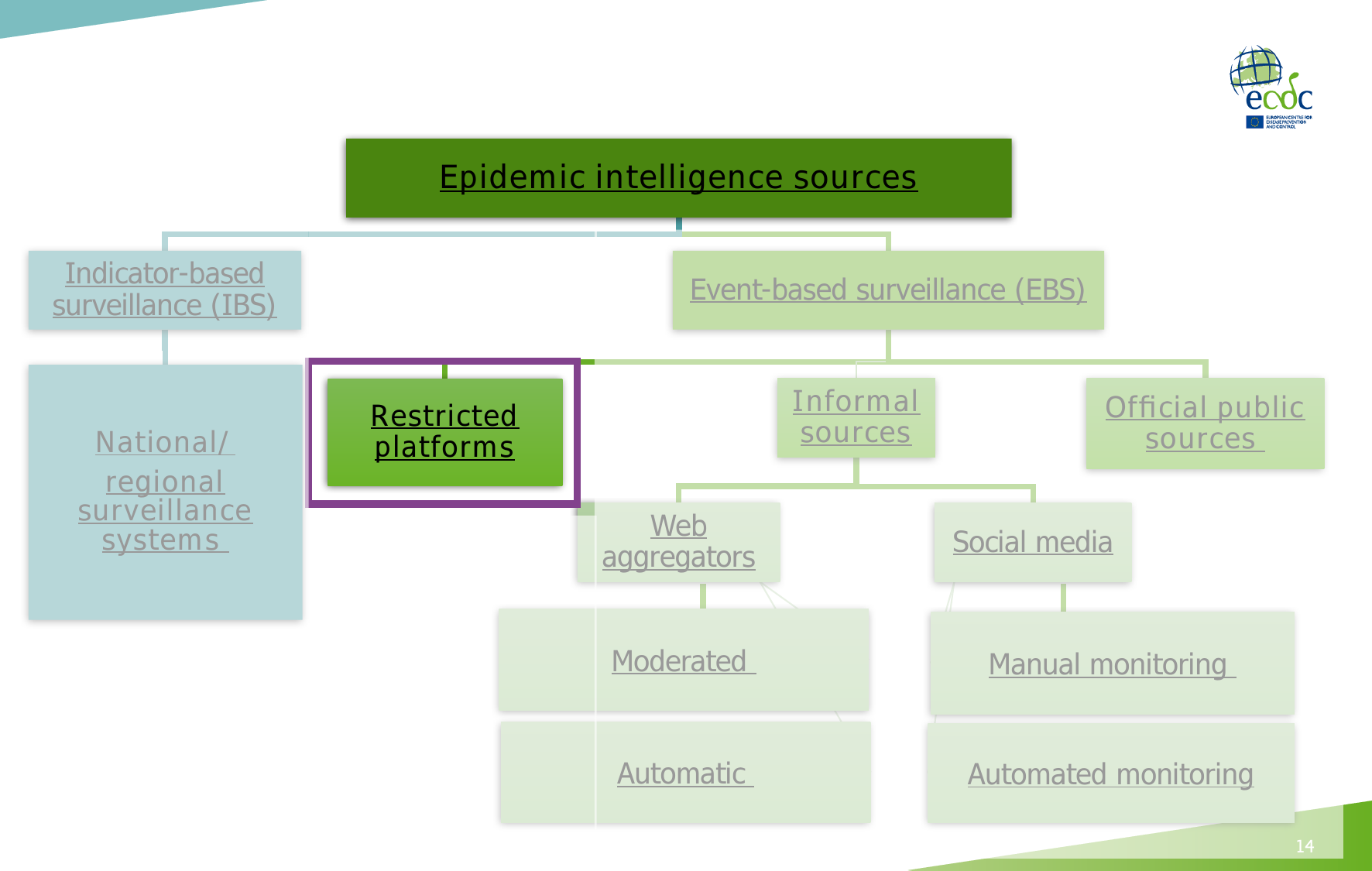

Epidemic intelligence sources
Indicator-based surveillance (IBS)
National/
regional surveillance systems
Event-based surveillance (EBS)
Official public sources
Informal sources
Web aggregators
Moderated
Automatic
Social media
Manual monitoring
Automated monitoring
Restricted platforms

14